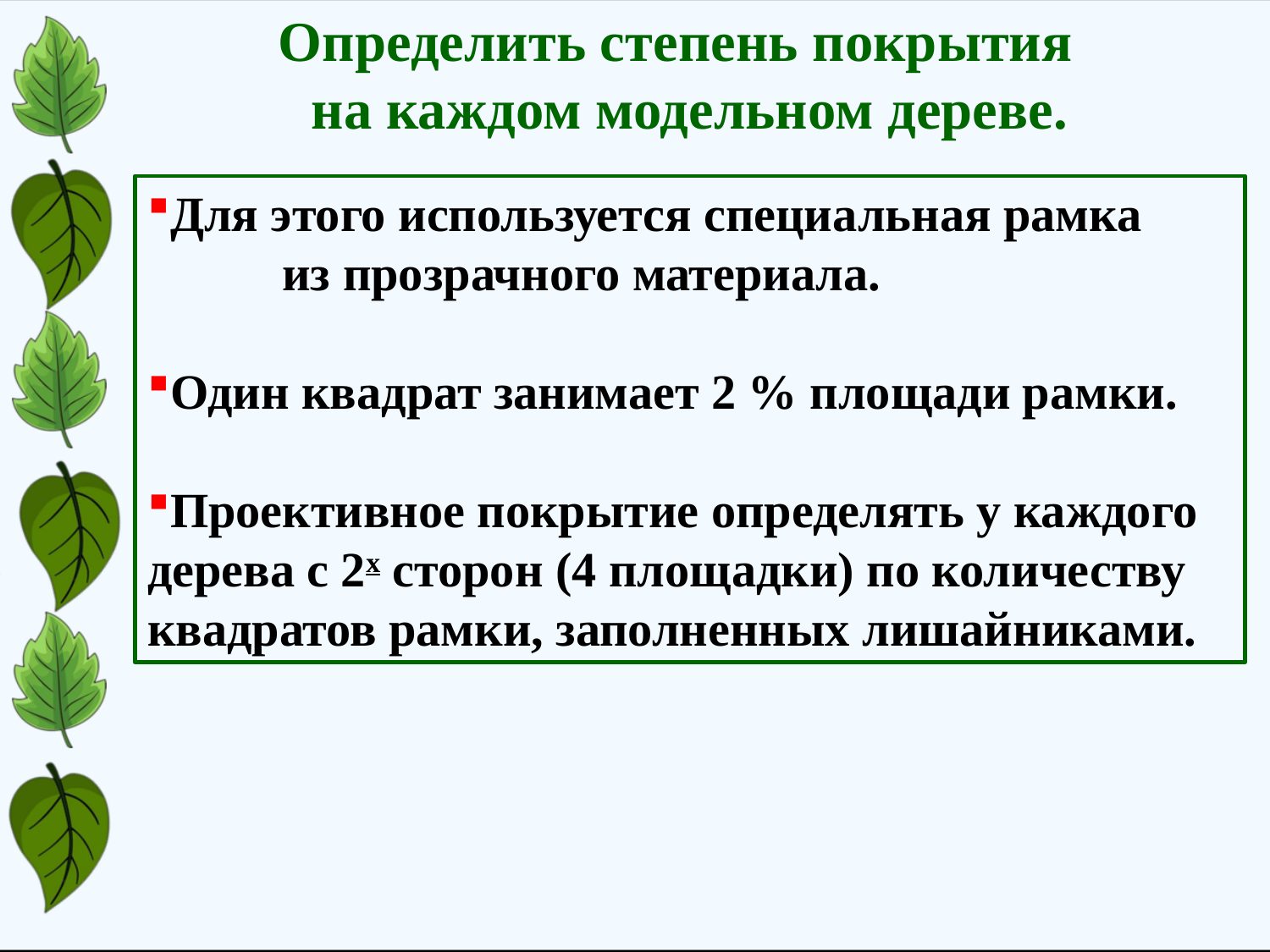

Определить степень покрытия
на каждом модельном дереве.
Для этого используется специальная рамка                   из прозрачного материала.

Один квадрат занимает 2 % площади рамки.

Проективное покрытие определять у каждого дерева с 2х сторон (4 площадки) по количеству квадратов рамки, заполненных лишайниками.